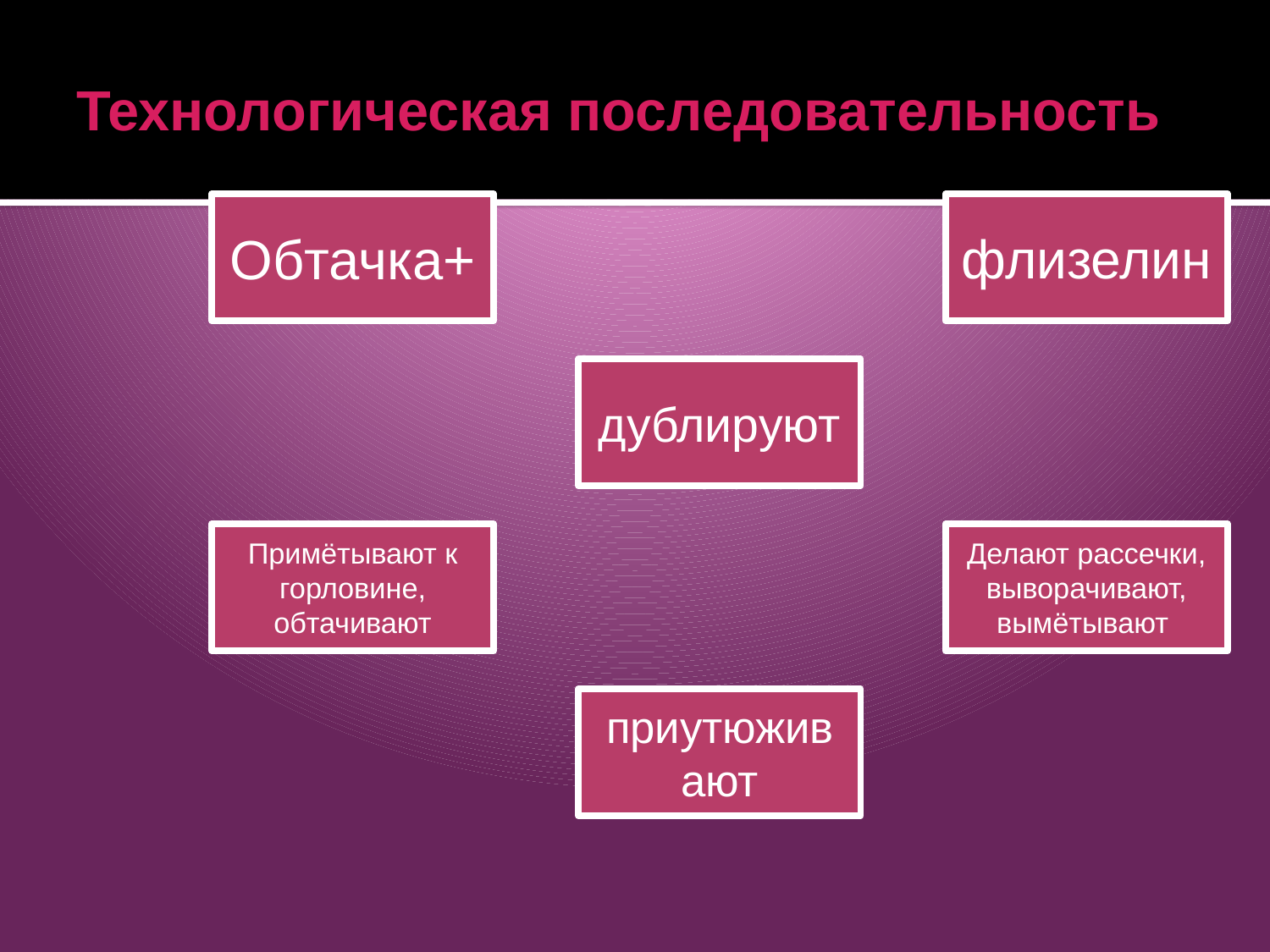

# Технологическая последовательность
Обтачка+
флизелин
дублируют
Примётывают к горловине, обтачивают
Делают рассечки,
выворачивают,
вымётывают
приутюживают